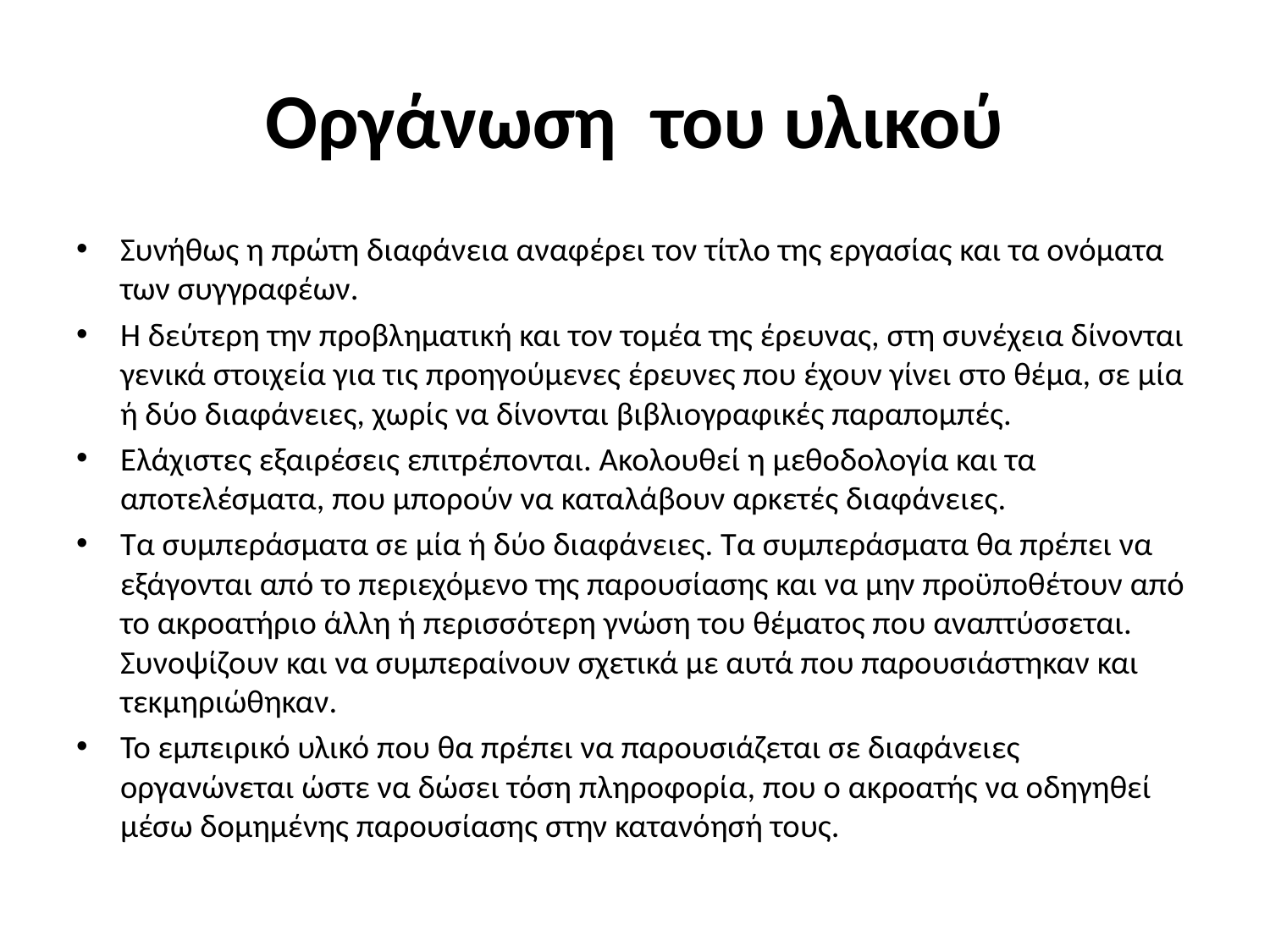

# Οργάνωση  του υλικού
Συνήθως η πρώτη διαφάνεια αναφέρει τον τίτλο της εργασίας και τα ονόματα των συγγραφέων.
Η δεύτερη την προβληματική και τον τομέα της έρευνας, στη συνέχεια δίνονται γενικά στοιχεία για τις προηγούμενες έρευνες που έχουν γίνει στο θέμα, σε μία ή δύο διαφάνειες, χωρίς να δίνονται βιβλιογραφικές παραπομπές.
Ελάχιστες εξαιρέσεις επιτρέπονται. Ακολουθεί η μεθοδολογία και τα αποτελέσματα, που μπορούν να καταλάβουν αρκετές διαφάνειες.
Τα συμπεράσματα σε μία ή δύο διαφάνειες. Τα συμπεράσματα θα πρέπει να εξάγονται από το περιεχόμενο της παρουσίασης και να μην προϋποθέτουν από το ακροατήριο άλλη ή περισσότερη γνώση του θέματος που αναπτύσσεται. Συνοψίζουν και να συμπεραίνουν σχετικά με αυτά που παρουσιάστηκαν και τεκμηριώθηκαν.
Το εμπειρικό υλικό που θα πρέπει να παρουσιάζεται σε διαφάνειες οργανώνεται ώστε να δώσει τόση πληροφορία, που ο ακροατής να οδηγηθεί μέσω δομημένης παρουσίασης στην κατανόησή τους.